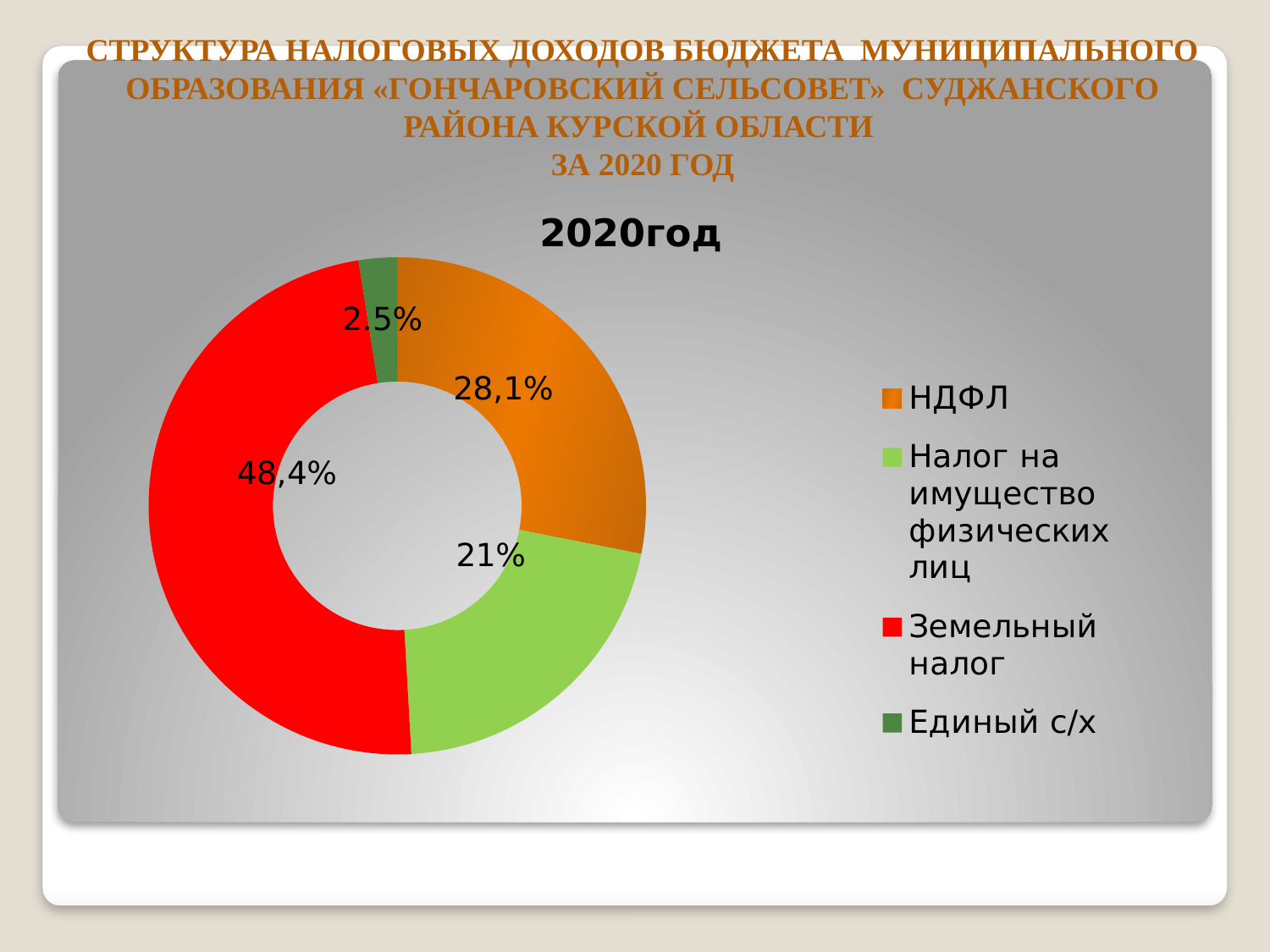

# Структура налоговых доходов бюджета  муниципального образования «Гончаровский сельсовет»  суджанского района курской области за 2020 год

### Chart: 2020год

| Category | За 2020 год |
|---|---|
| НДФЛ | 0.2810000000000001 |
| Налог на имущество физических лиц | 0.21000000000000002 |
| Земельный налог | 0.4840000000000001 |
| Единый с/х | 0.025 |